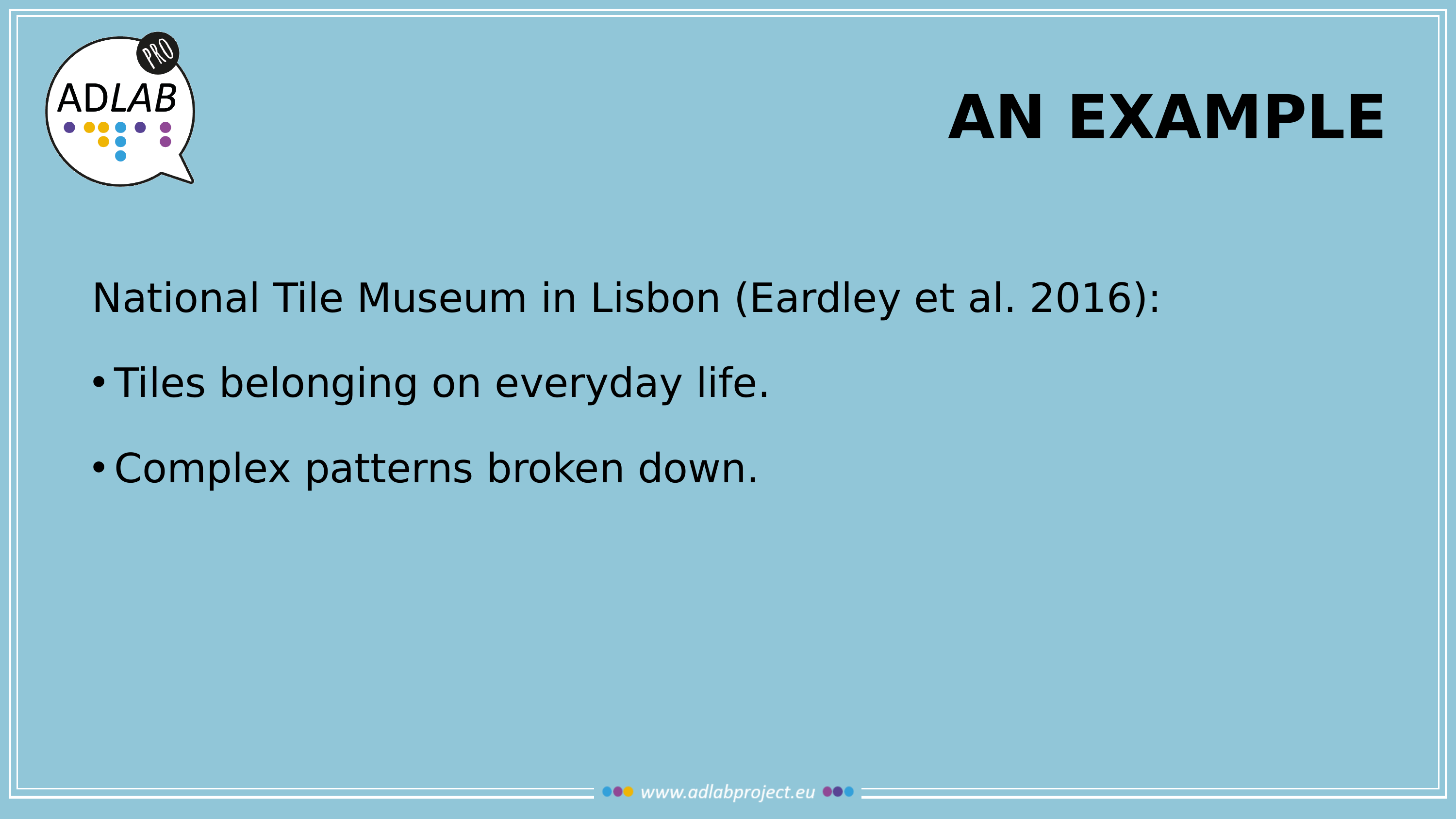

# An example
National Tile Museum in Lisbon (Eardley et al. 2016):
Tiles belonging on everyday life.
Complex patterns broken down.